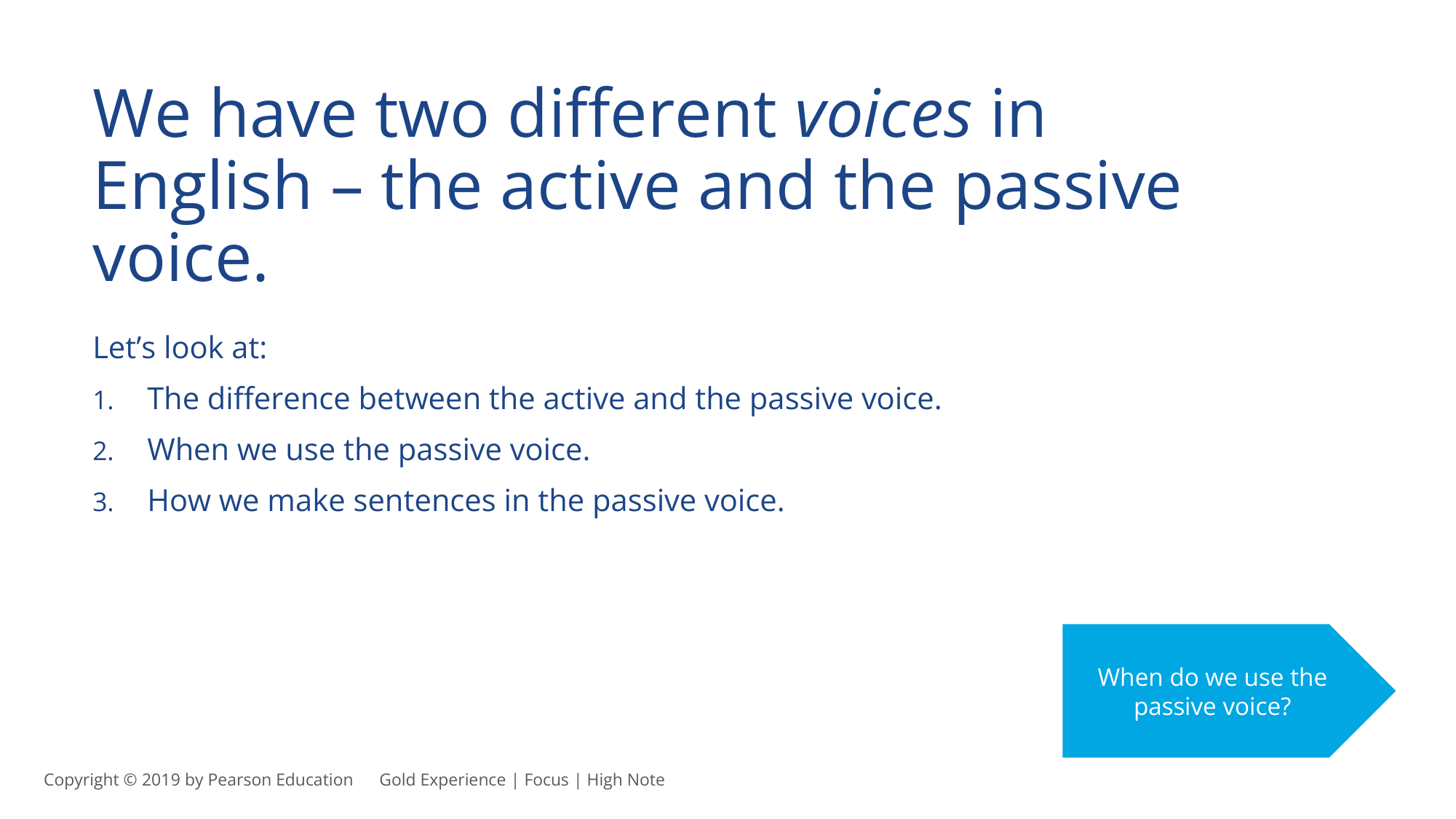

We have two different voices in English – the active and the passive voice.
Let’s look at:
The difference between the active and the passive voice.
When we use the passive voice.
How we make sentences in the passive voice.

When do we use the passive voice?
Copyright © 2019 by Pearson Education      Gold Experience | Focus | High Note